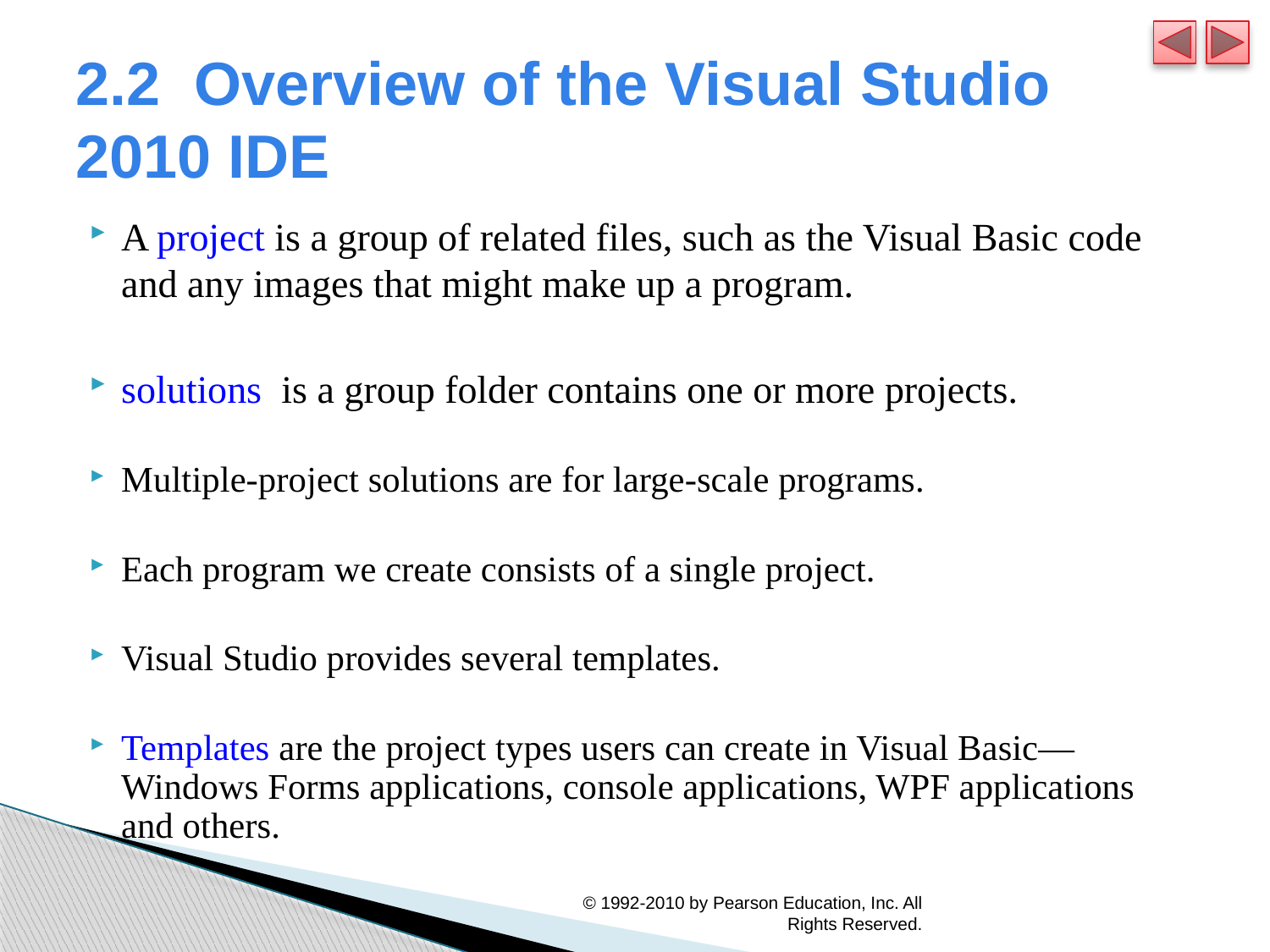

# 2.2  Overview of the Visual Studio 2010 IDE
A project is a group of related files, such as the Visual Basic code and any images that might make up a program.

solutions  is a group folder contains one or more projects.

Multiple-project solutions are for large-scale programs.

Each program we create consists of a single project.

Visual Studio provides several templates.

Templates are the project types users can create in Visual Basic—Windows Forms applications, console applications, WPF applications and others.
© 1992-2010 by Pearson Education, Inc. All Rights Reserved.